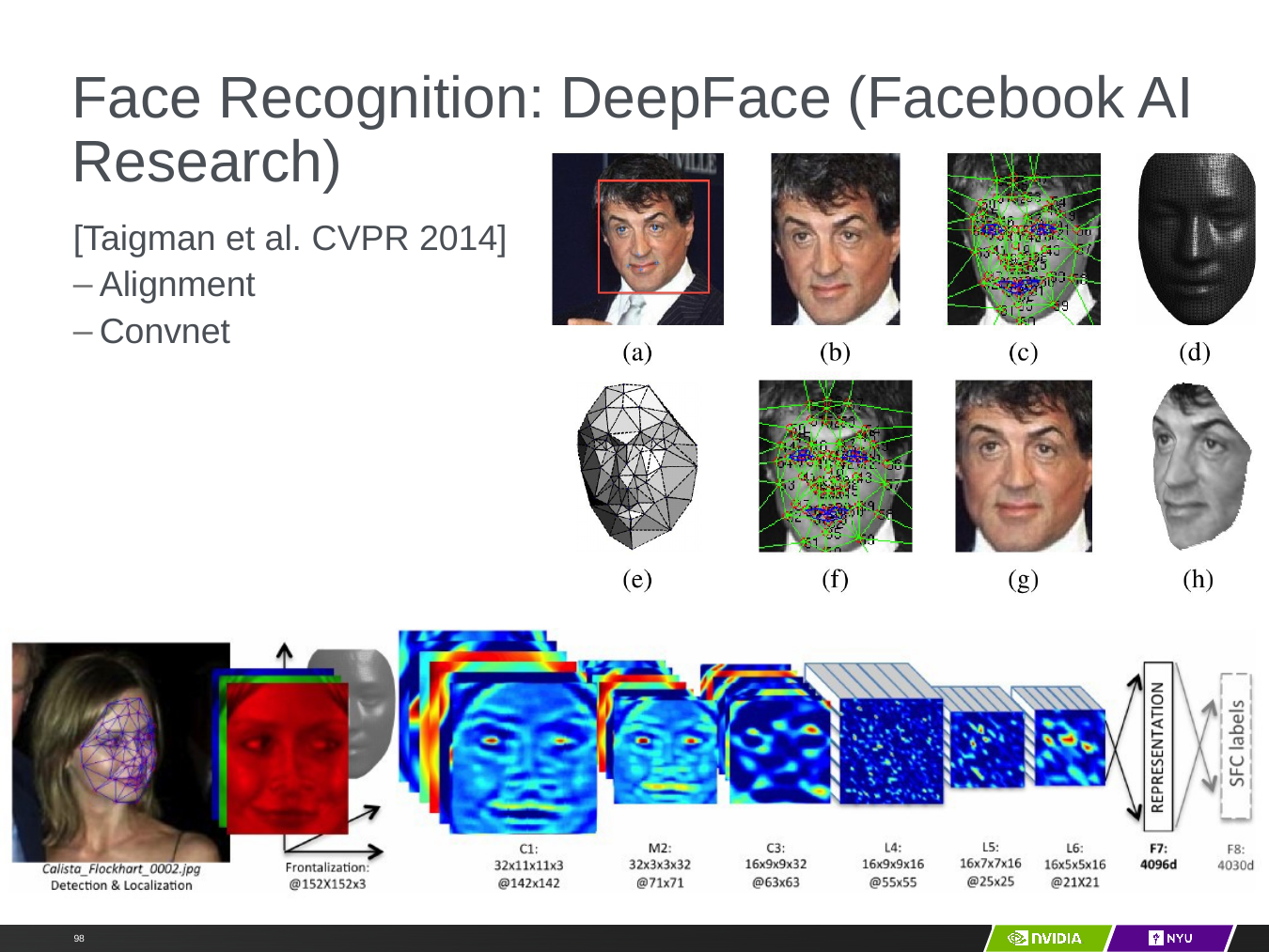

# Face Recognition: DeepFace (Facebook AI Research)
Y LeCun

[Taigman et al. CVPR 2014]
Alignment
Convnet